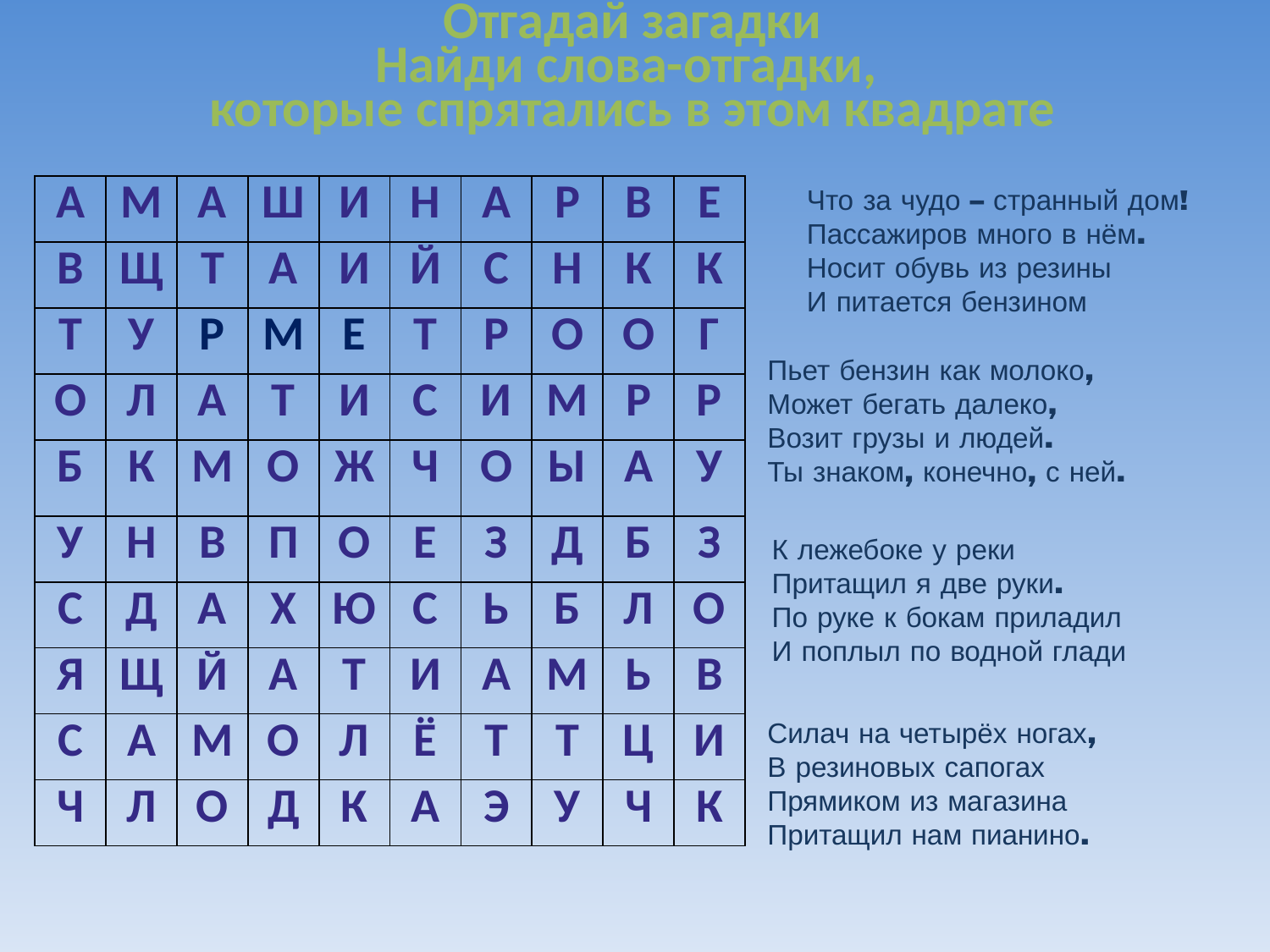

Отгадай загадки
Найди слова-отгадки,
которые спрятались в этом квадрате
| А | М | А | Ш | И | Н | А | Р | В | Е |
| --- | --- | --- | --- | --- | --- | --- | --- | --- | --- |
| В | Щ | Т | А | И | Й | С | Н | К | К |
| Т | У | Р | М | Е | Т | Р | О | О | Г |
| О | Л | А | Т | И | С | И | М | Р | Р |
| Б | К | М | О | Ж | Ч | О | Ы | А | У |
| У | Н | В | П | О | Е | З | Д | Б | З |
| С | Д | А | Х | Ю | С | Ь | Б | Л | О |
| Я | Щ | Й | А | Т | И | А | М | Ь | В |
| С | А | М | О | Л | Ё | Т | Т | Ц | И |
| Ч | Л | О | Д | К | А | Э | У | Ч | К |
Что за чудо – странный дом!
Пассажиров много в нём.
Носит обувь из резины
И питается бензином
Пьет бензин как молоко,
Может бегать далеко,
Возит грузы и людей.
Ты знаком, конечно, с ней.
К лежебоке у реки
Притащил я две руки.
По руке к бокам приладил
И поплыл по водной глади
Силач на четырёх ногах,
В резиновых сапогах
Прямиком из магазина
Притащил нам пианино.